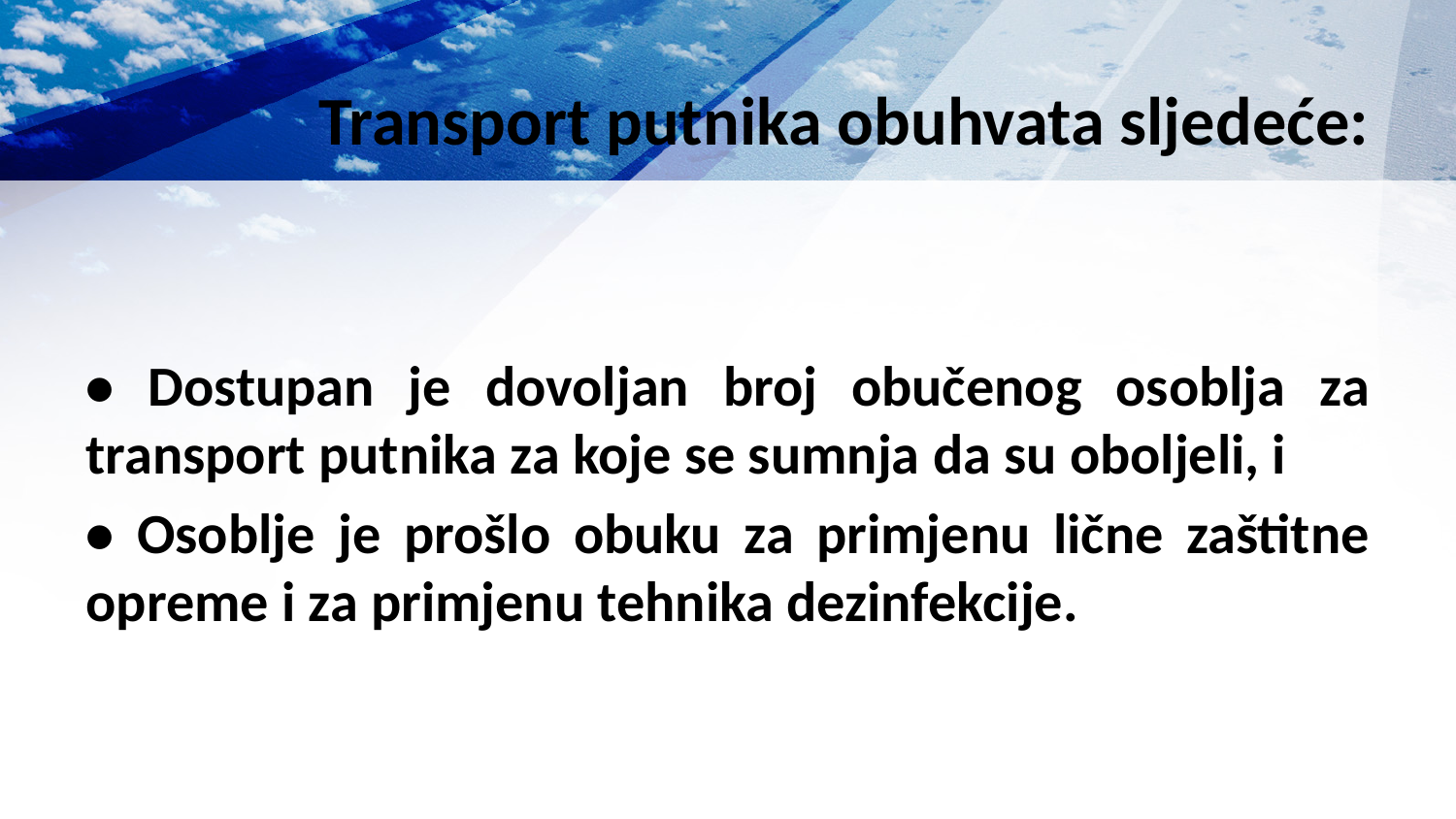

# Transport putnika obuhvata sljedeće:

• Dostupan je dovoljan broj obučenog osoblja za transport putnika za koje se sumnja da su oboljeli, i
• Osoblje je prošlo obuku za primjenu lične zaštitne opreme i za primjenu tehnika dezinfekcije.